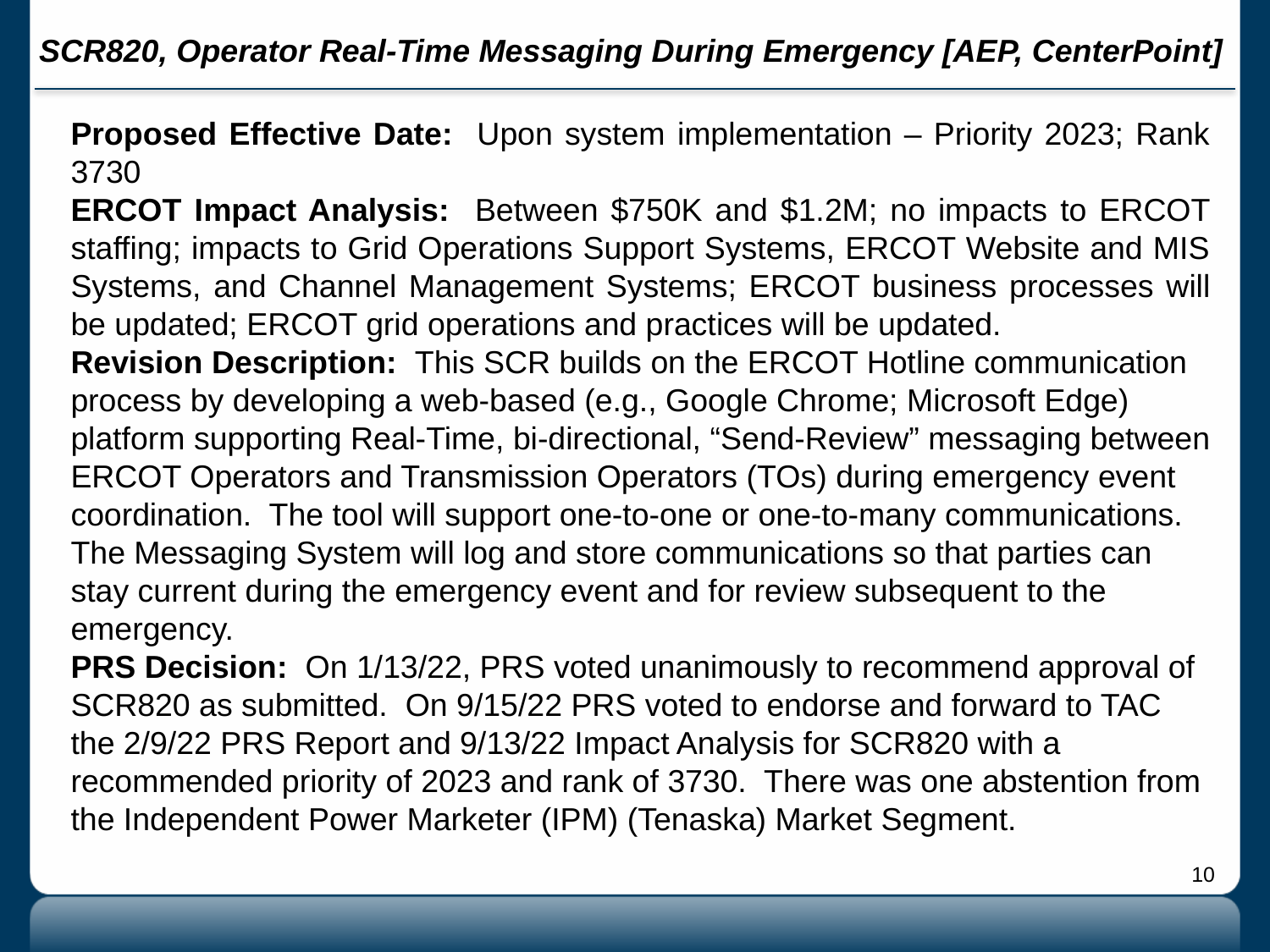

# SCR820, Operator Real-Time Messaging During Emergency [AEP, CenterPoint]
Proposed Effective Date:  Upon system implementation – Priority 2023; Rank 3730
ERCOT Impact Analysis:  Between $750K and $1.2M; no impacts to ERCOT staffing; impacts to Grid Operations Support Systems, ERCOT Website and MIS Systems, and Channel Management Systems; ERCOT business processes will be updated; ERCOT grid operations and practices will be updated.
Revision Description:  This SCR builds on the ERCOT Hotline communication process by developing a web-based (e.g., Google Chrome; Microsoft Edge) platform supporting Real-Time, bi-directional, “Send-Review” messaging between ERCOT Operators and Transmission Operators (TOs) during emergency event coordination.  The tool will support one-to-one or one-to-many communications.  The Messaging System will log and store communications so that parties can stay current during the emergency event and for review subsequent to the emergency.
PRS Decision:  On 1/13/22, PRS voted unanimously to recommend approval of SCR820 as submitted.  On 9/15/22 PRS voted to endorse and forward to TAC the 2/9/22 PRS Report and 9/13/22 Impact Analysis for SCR820 with a recommended priority of 2023 and rank of 3730.  There was one abstention from the Independent Power Marketer (IPM) (Tenaska) Market Segment.